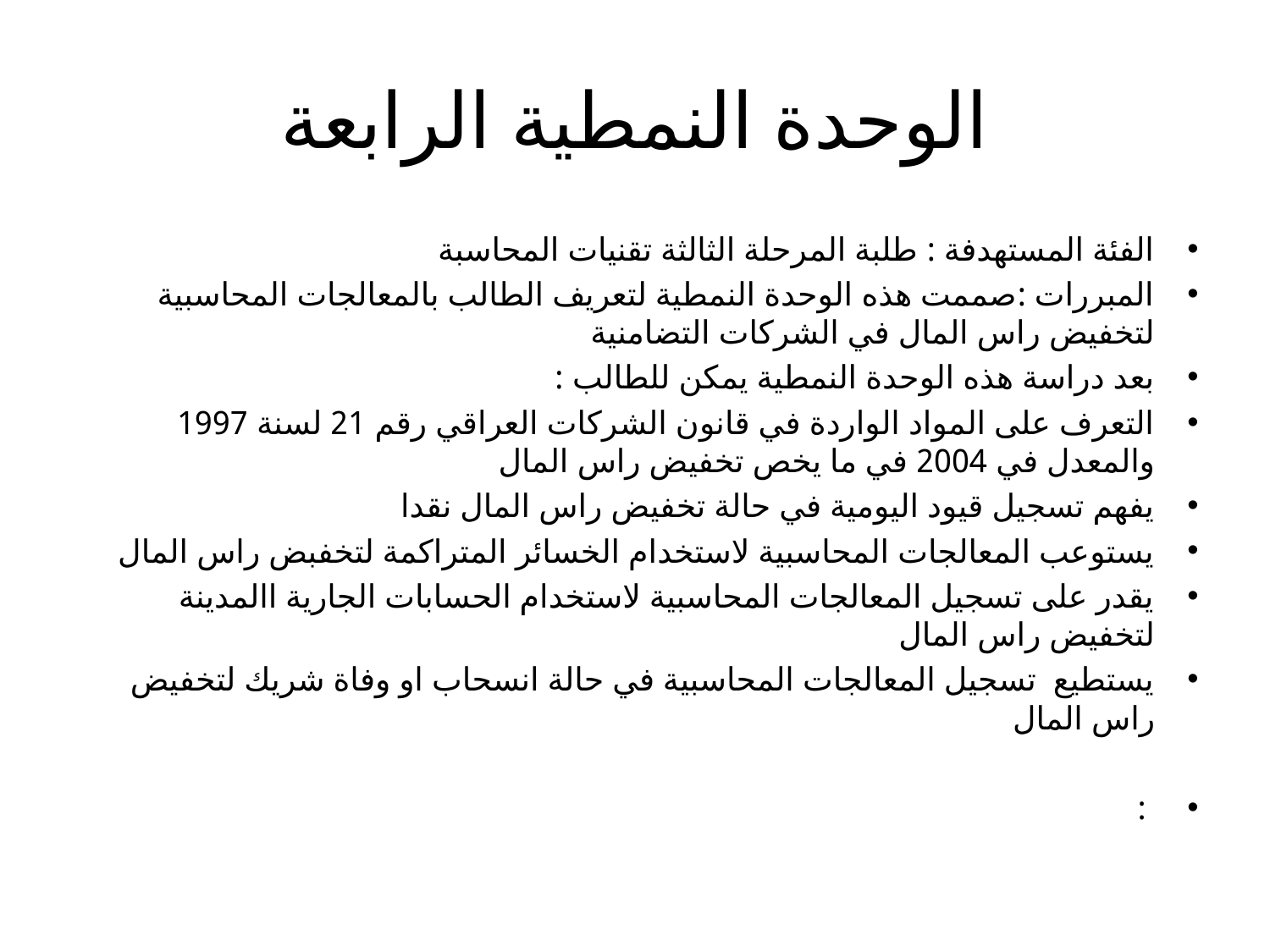

# الوحدة النمطية الرابعة
الفئة المستهدفة : طلبة المرحلة الثالثة تقنيات المحاسبة
المبررات :صممت هذه الوحدة النمطية لتعريف الطالب بالمعالجات المحاسبية لتخفيض راس المال في الشركات التضامنية
بعد دراسة هذه الوحدة النمطية يمكن للطالب :
التعرف على المواد الواردة في قانون الشركات العراقي رقم 21 لسنة 1997 والمعدل في 2004 في ما يخص تخفيض راس المال
يفهم تسجيل قيود اليومية في حالة تخفيض راس المال نقدا
يستوعب المعالجات المحاسبية لاستخدام الخسائر المتراكمة لتخفبض راس المال
يقدر على تسجيل المعالجات المحاسبية لاستخدام الحسابات الجارية االمدينة لتخفيض راس المال
يستطيع  تسجيل المعالجات المحاسبية في حالة انسحاب او وفاة شريك لتخفيض راس المال

 :